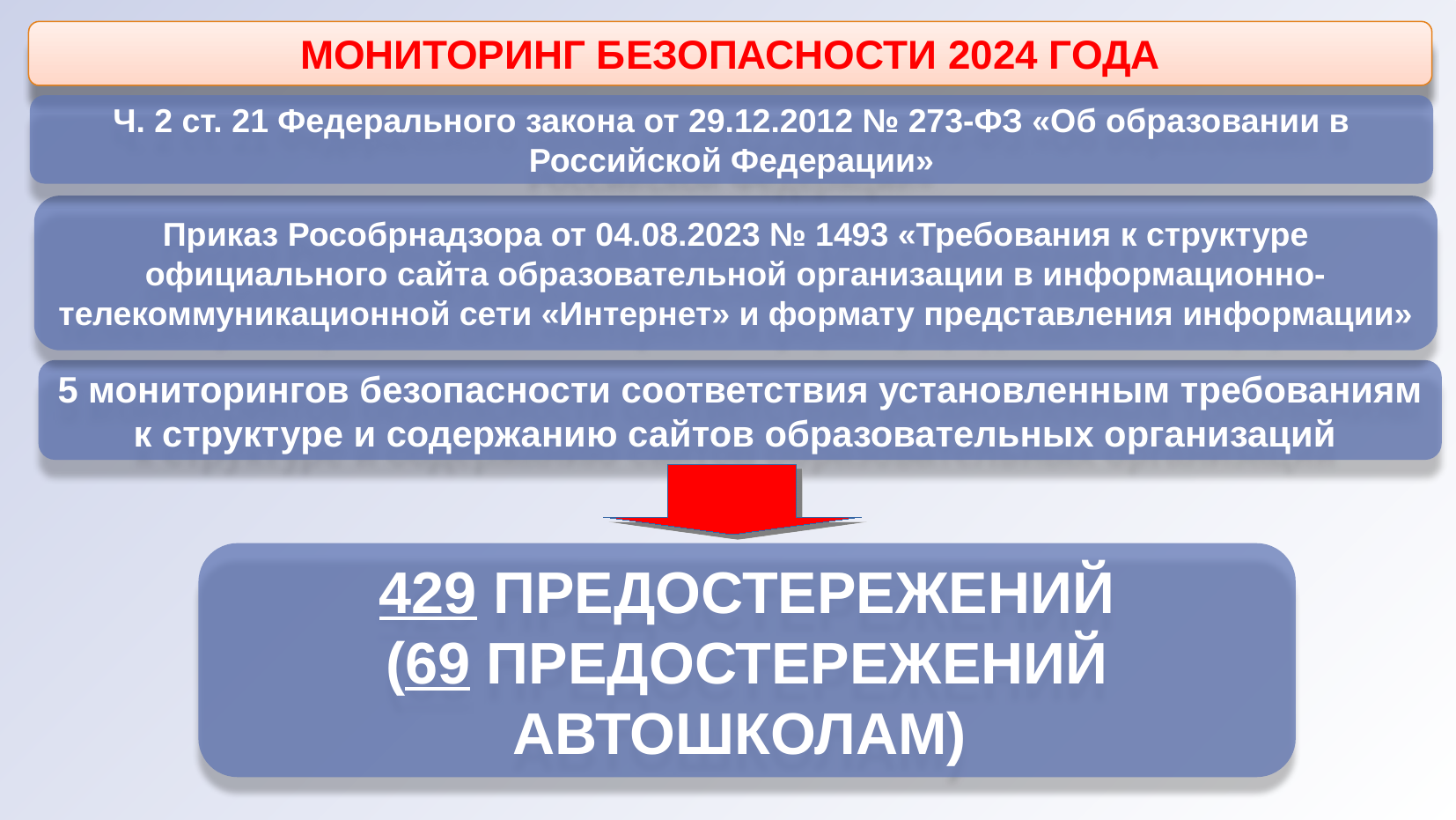

МОНИТОРИНГ БЕЗОПАСНОСТИ 2024 ГОДА

Ч. 2 ст. 21 Федерального закона от 29.12.2012 № 273-ФЗ «Об образовании в Российской Федерации»

Приказ Рособрнадзора от 04.08.2023 № 1493 «Требования к структуре официального сайта образовательной организации в информационно-телекоммуникационной сети «Интернет» и формату представления информации»
5 мониторингов безопасности соответствия установленным требованиям к структуре и содержанию сайтов образовательных организаций

429 ПРЕДОСТЕРЕЖЕНИЙ
(69 ПРЕДОСТЕРЕЖЕНИЙ АВТОШКОЛАМ)